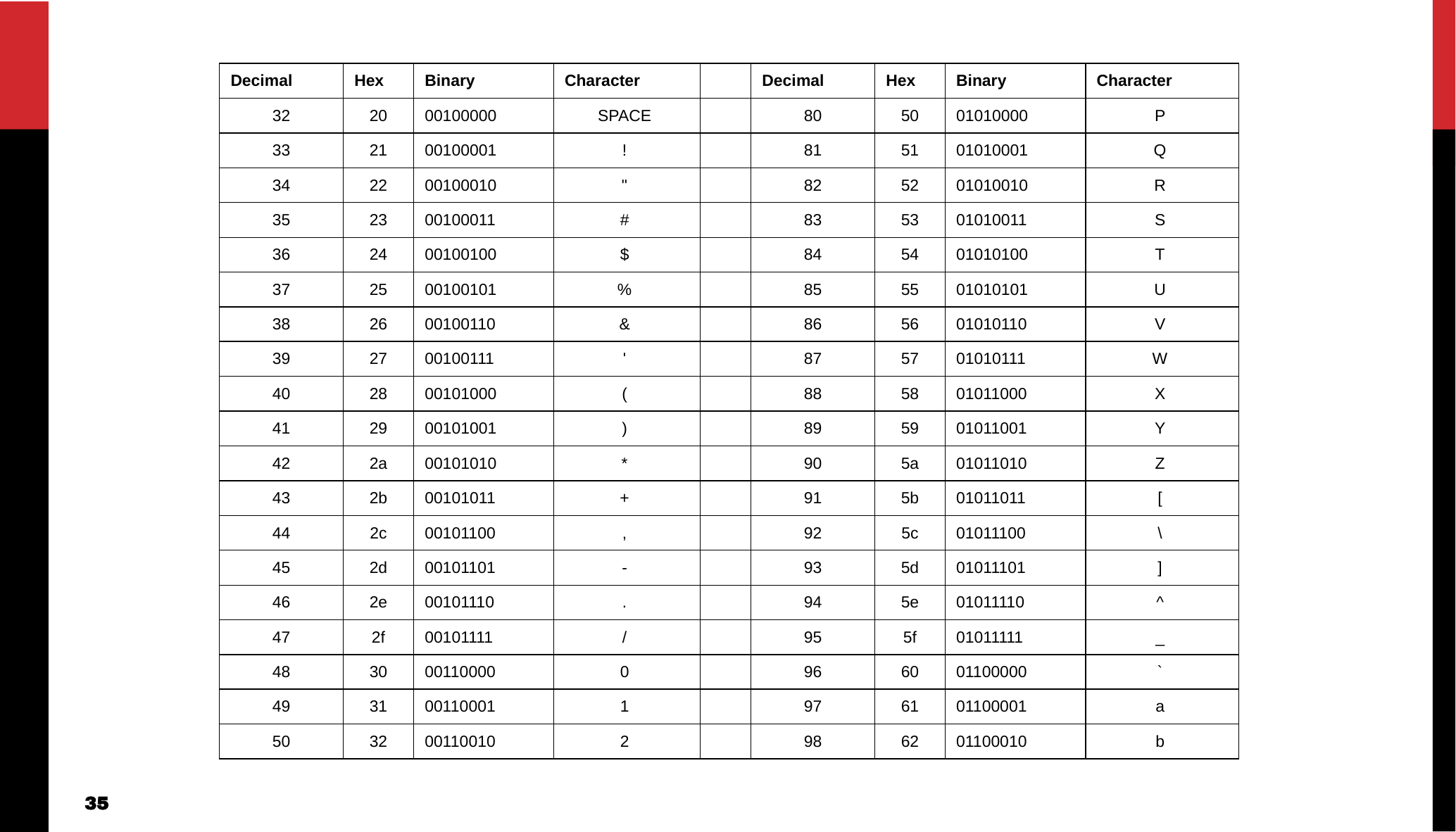

| Decimal | Hex | Binary | Character |  | Decimal | Hex | Binary | Character |
| --- | --- | --- | --- | --- | --- | --- | --- | --- |
| 32 | 20 | 00100000 | SPACE |  | 80 | 50 | 01010000 | P |
| 33 | 21 | 00100001 | ! |  | 81 | 51 | 01010001 | Q |
| 34 | 22 | 00100010 | " |  | 82 | 52 | 01010010 | R |
| 35 | 23 | 00100011 | # |  | 83 | 53 | 01010011 | S |
| 36 | 24 | 00100100 | $ |  | 84 | 54 | 01010100 | T |
| 37 | 25 | 00100101 | % |  | 85 | 55 | 01010101 | U |
| 38 | 26 | 00100110 | & |  | 86 | 56 | 01010110 | V |
| 39 | 27 | 00100111 | ' |  | 87 | 57 | 01010111 | W |
| 40 | 28 | 00101000 | ( |  | 88 | 58 | 01011000 | X |
| 41 | 29 | 00101001 | ) |  | 89 | 59 | 01011001 | Y |
| 42 | 2a | 00101010 | \* |  | 90 | 5a | 01011010 | Z |
| 43 | 2b | 00101011 | + |  | 91 | 5b | 01011011 | [ |
| 44 | 2c | 00101100 | , |  | 92 | 5c | 01011100 | \ |
| 45 | 2d | 00101101 | - |  | 93 | 5d | 01011101 | ] |
| 46 | 2e | 00101110 | . |  | 94 | 5e | 01011110 | ^ |
| 47 | 2f | 00101111 | / |  | 95 | 5f | 01011111 | \_ |
| 48 | 30 | 00110000 | 0 |  | 96 | 60 | 01100000 | ` |
| 49 | 31 | 00110001 | 1 |  | 97 | 61 | 01100001 | a |
| 50 | 32 | 00110010 | 2 |  | 98 | 62 | 01100010 | b |
35